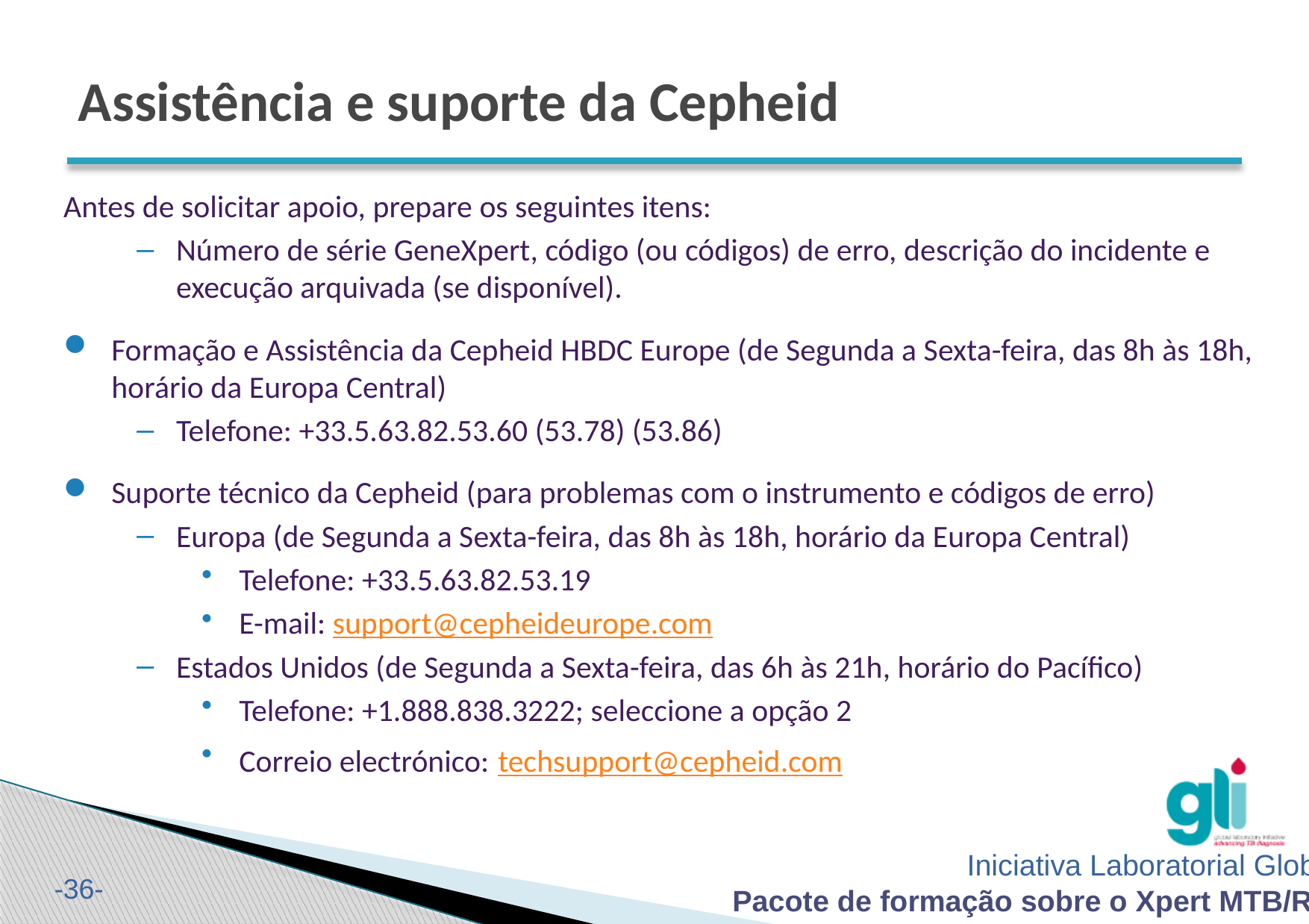

# Assistência e suporte da Cepheid
Antes de solicitar apoio, prepare os seguintes itens:
Número de série GeneXpert, código (ou códigos) de erro, descrição do incidente e execução arquivada (se disponível).
Formação e Assistência da Cepheid HBDC Europe (de Segunda a Sexta-feira, das 8h às 18h, horário da Europa Central)
Telefone: +33.5.63.82.53.60 (53.78) (53.86)
Suporte técnico da Cepheid (para problemas com o instrumento e códigos de erro)
Europa (de Segunda a Sexta-feira, das 8h às 18h, horário da Europa Central)
Telefone: +33.5.63.82.53.19
E-mail: support@cepheideurope.com
Estados Unidos (de Segunda a Sexta-feira, das 6h às 21h, horário do Pacífico)
Telefone: +1.888.838.3222; seleccione a opção 2
Correio electrónico: techsupport@cepheid.com